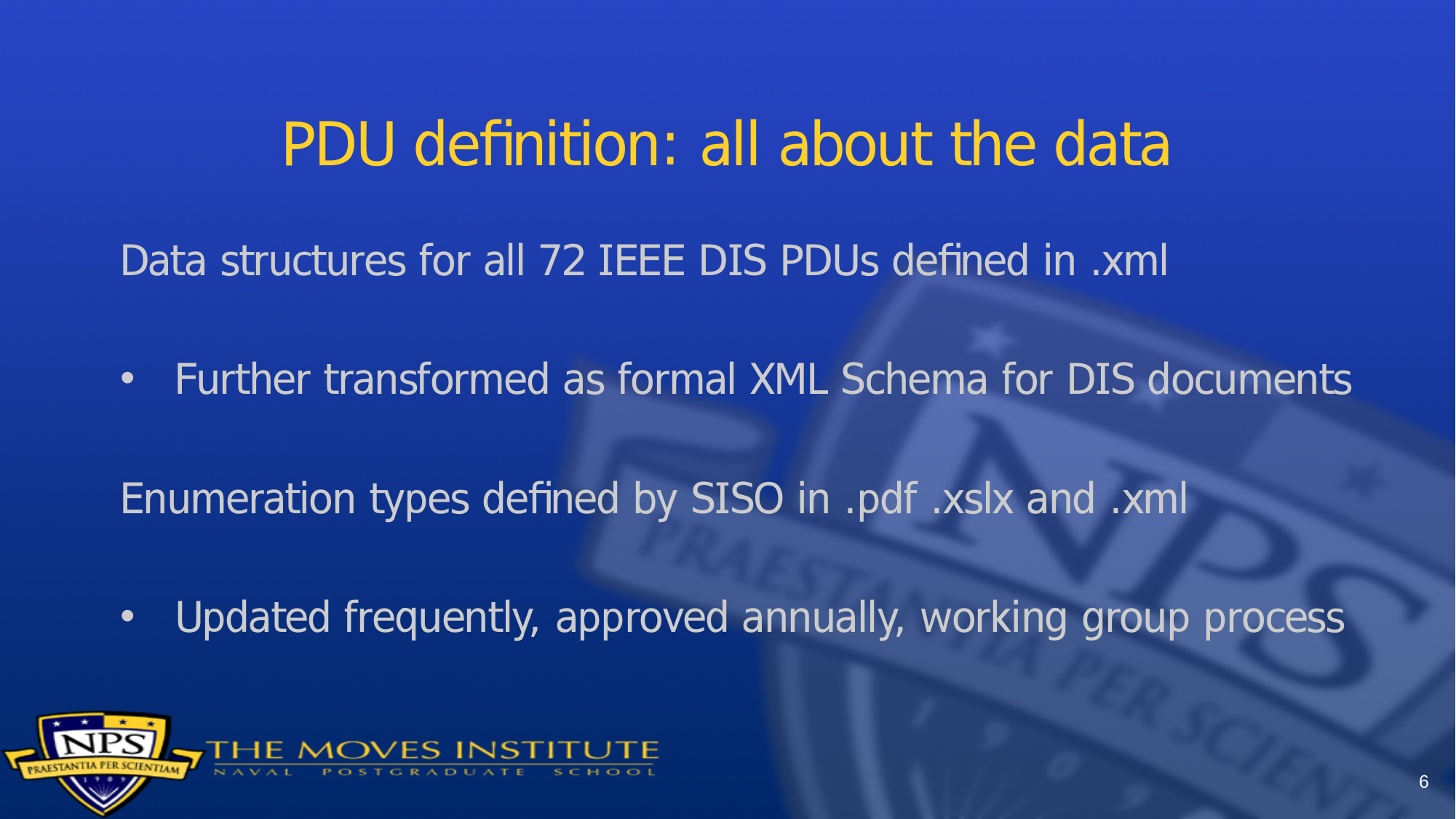

# PDU definition: all about the data
Data structures for all 72 IEEE DIS PDUs defined in .xml

Further transformed as formal XML Schema for DIS documents

Enumeration types defined by SISO in .pdf .xslx and .xml

Updated frequently, approved annually, working group process
6